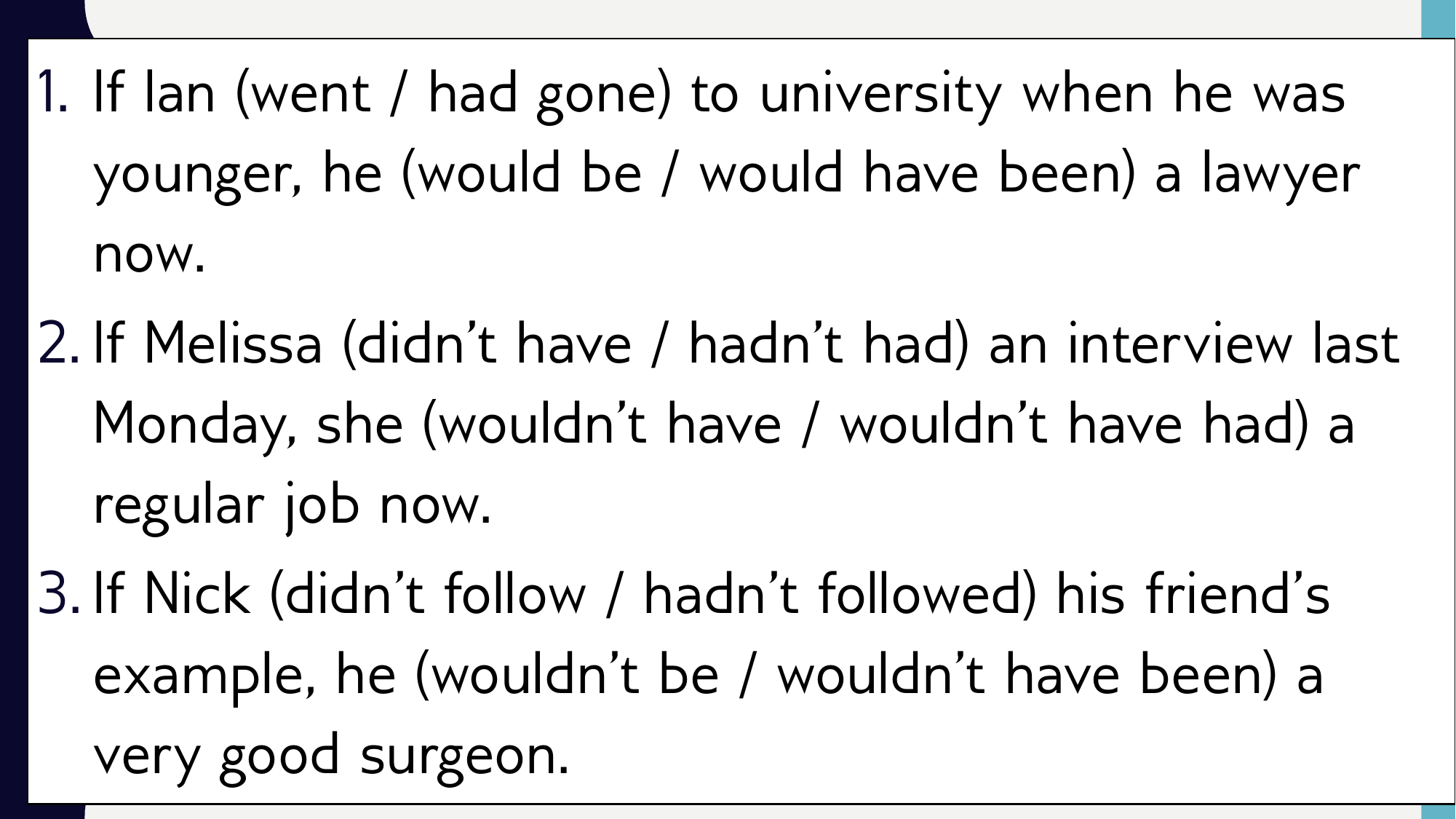

If Ian (went / had gone) to university when he was younger, he (would be / would have been) a lawyer now.
If Melissa (didn’t have / hadn’t had) an interview last Monday, she (wouldn’t have / wouldn’t have had) a regular job now.
If Nick (didn’t follow / hadn’t followed) his friend’s example, he (wouldn’t be / wouldn’t have been) a very good surgeon.